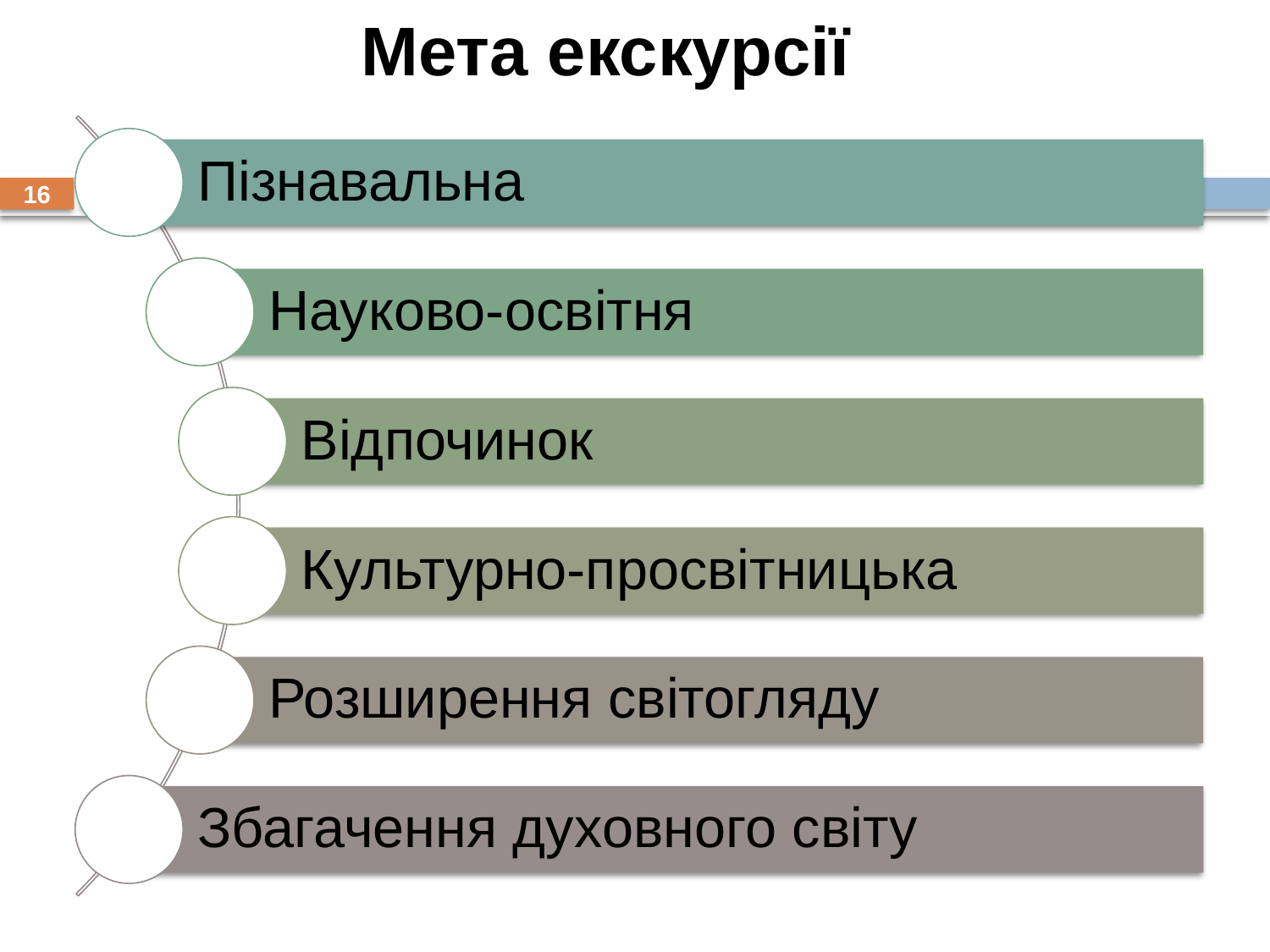

# Мета екскурсії
Пізнавальна
Науково-освітня
Відпочинок
Культурно-просвітницька
Розширення світогляду
Збагачення духовного світу
16